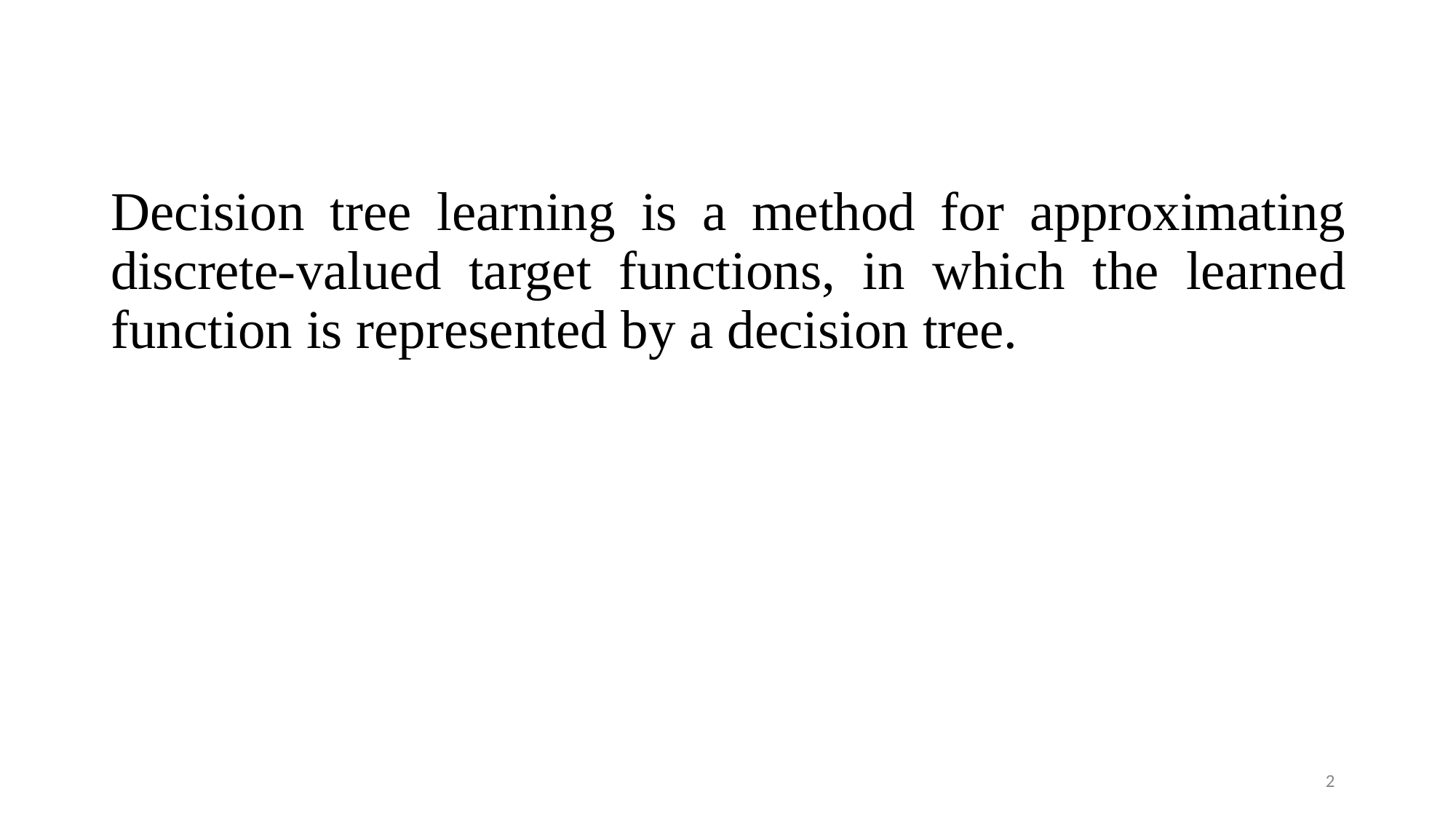

# Decision tree learning is a method for approximating discrete-valued target functions, in which the learned function is represented by a decision tree.
2